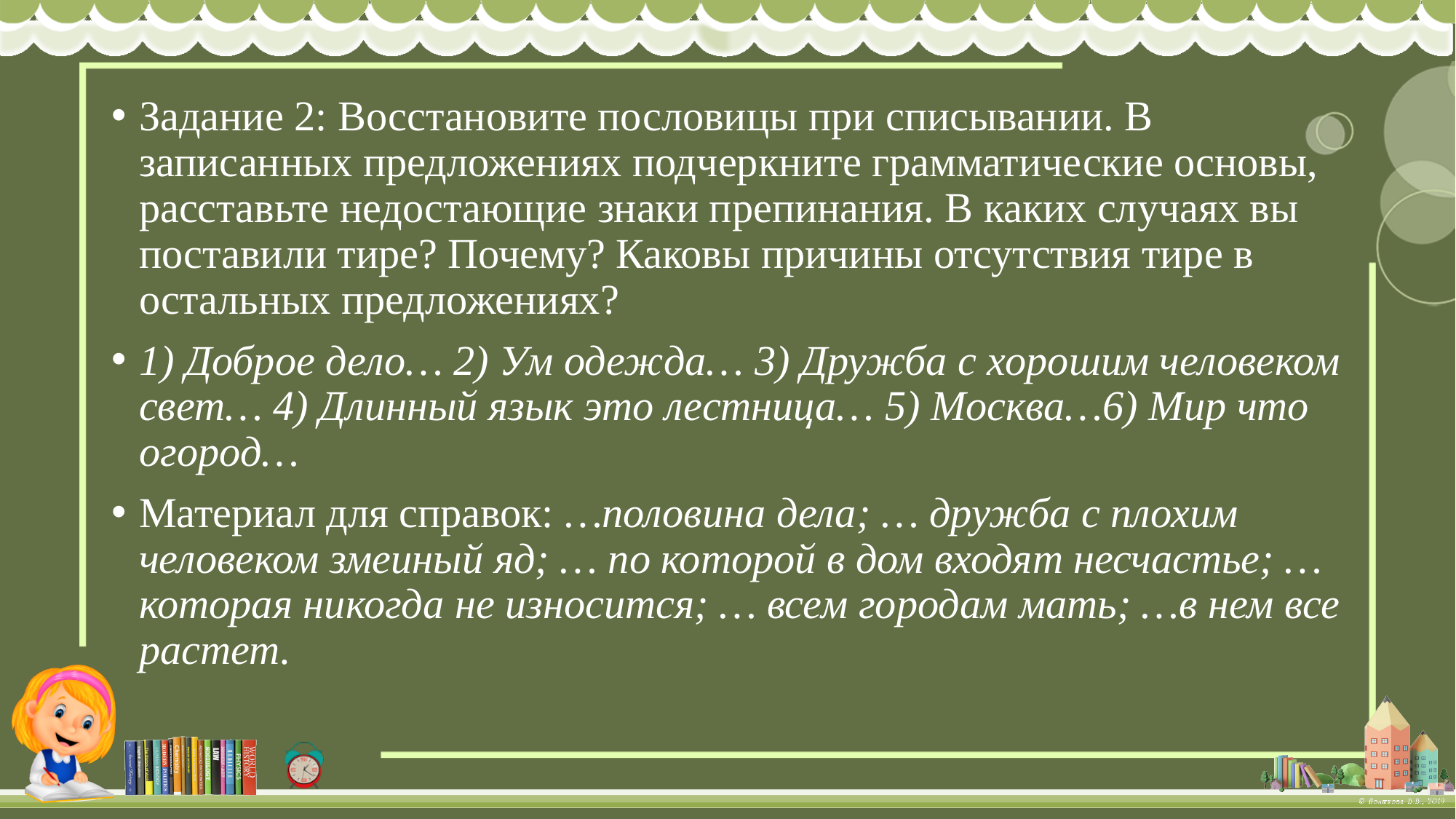

Задание 2: Восстановите пословицы при списывании. В записанных предложениях подчеркните грамматические основы, расставьте недостающие знаки препинания. В каких случаях вы поставили тире? Почему? Каковы причины отсутствия тире в остальных предложениях?
1) Доброе дело… 2) Ум одежда… 3) Дружба с хорошим человеком свет… 4) Длинный язык это лестница… 5) Москва…6) Мир что огород…
Материал для справок: …половина дела; … дружба с плохим человеком змеиный яд; … по которой в дом входят несчастье; … которая никогда не износится; … всем городам мать; …в нем все растет.